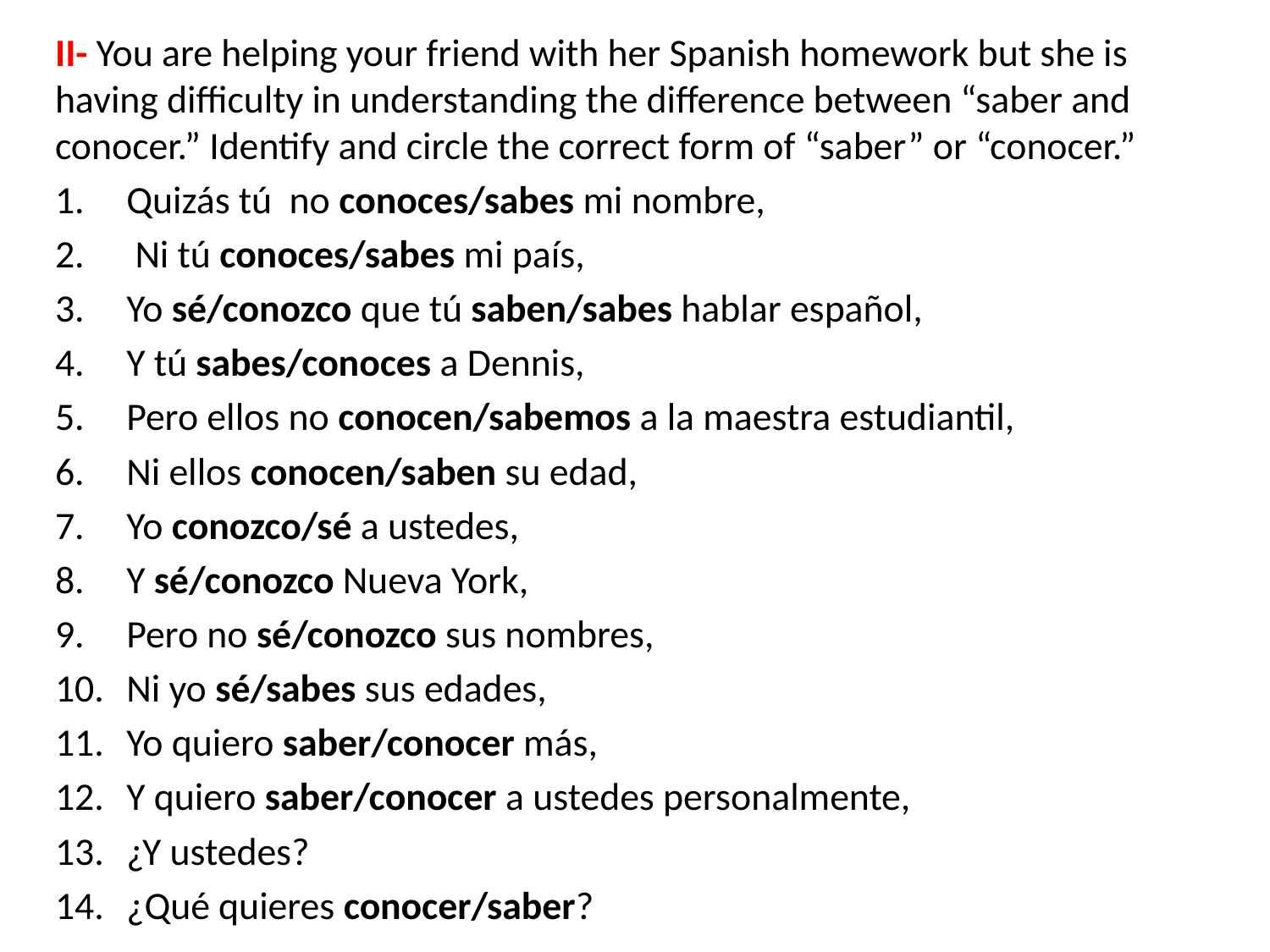

II- You are helping your friend with her Spanish homework but she is having difficulty in understanding the difference between “saber and conocer.” Identify and circle the correct form of “saber” or “conocer.”
Quizás tú  no conoces/sabes mi nombre,
 Ni tú conoces/sabes mi país,
Yo sé/conozco que tú saben/sabes hablar español,
Y tú sabes/conoces a Dennis,
Pero ellos no conocen/sabemos a la maestra estudiantil,
Ni ellos conocen/saben su edad,
Yo conozco/sé a ustedes,
Y sé/conozco Nueva York,
Pero no sé/conozco sus nombres,
Ni yo sé/sabes sus edades,
Yo quiero saber/conocer más,
Y quiero saber/conocer a ustedes personalmente,
¿Y ustedes?
¿Qué quieres conocer/saber?